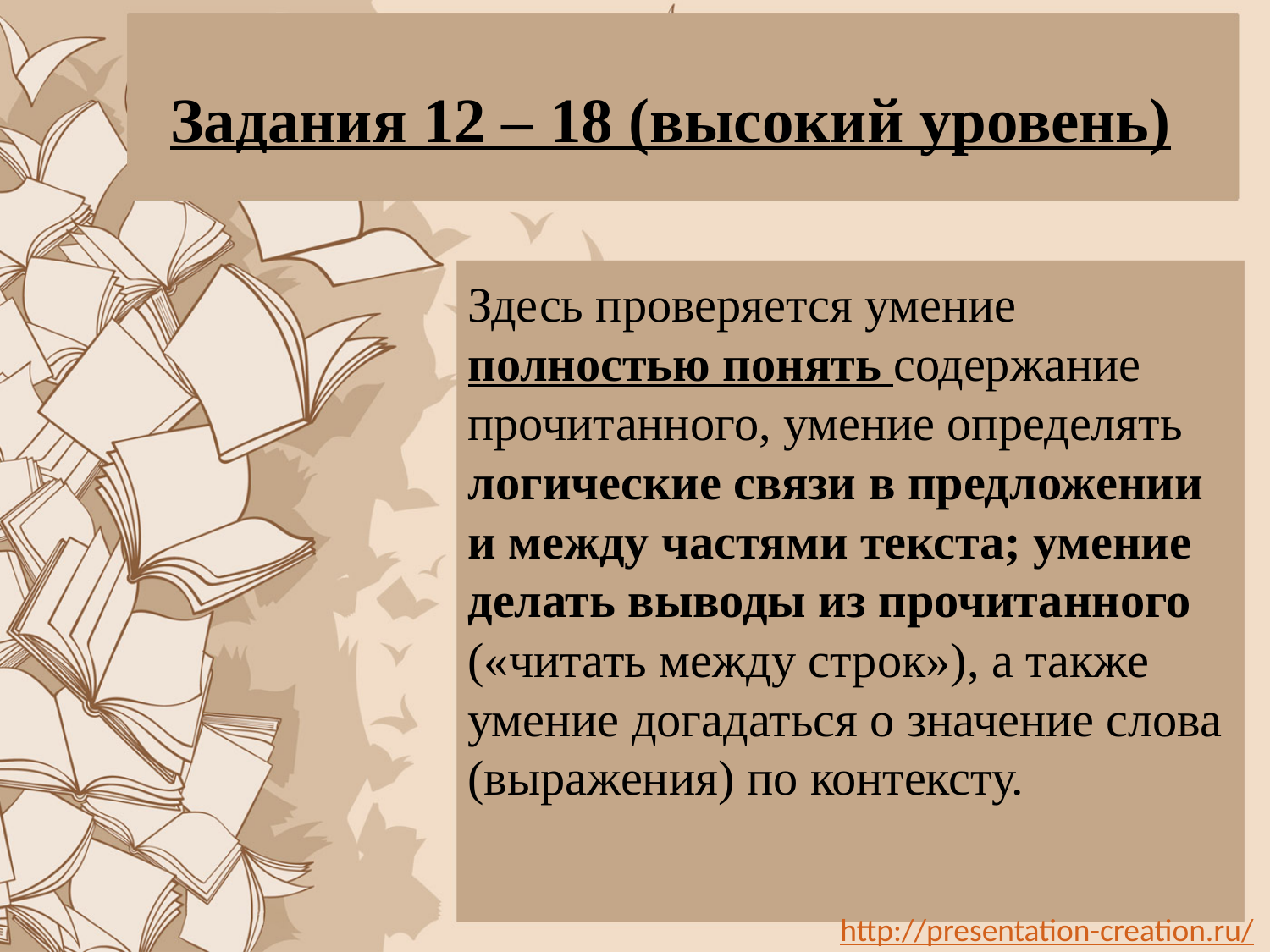

Задания 12 – 18 (высокий уровень)
Здесь проверяется умение полностью понять содержание прочитанного, умение определять логические связи в предложении и между частями текста; умение делать выводы из прочитанного («читать между строк»), а также умение догадаться о значение слова (выражения) по контексту.